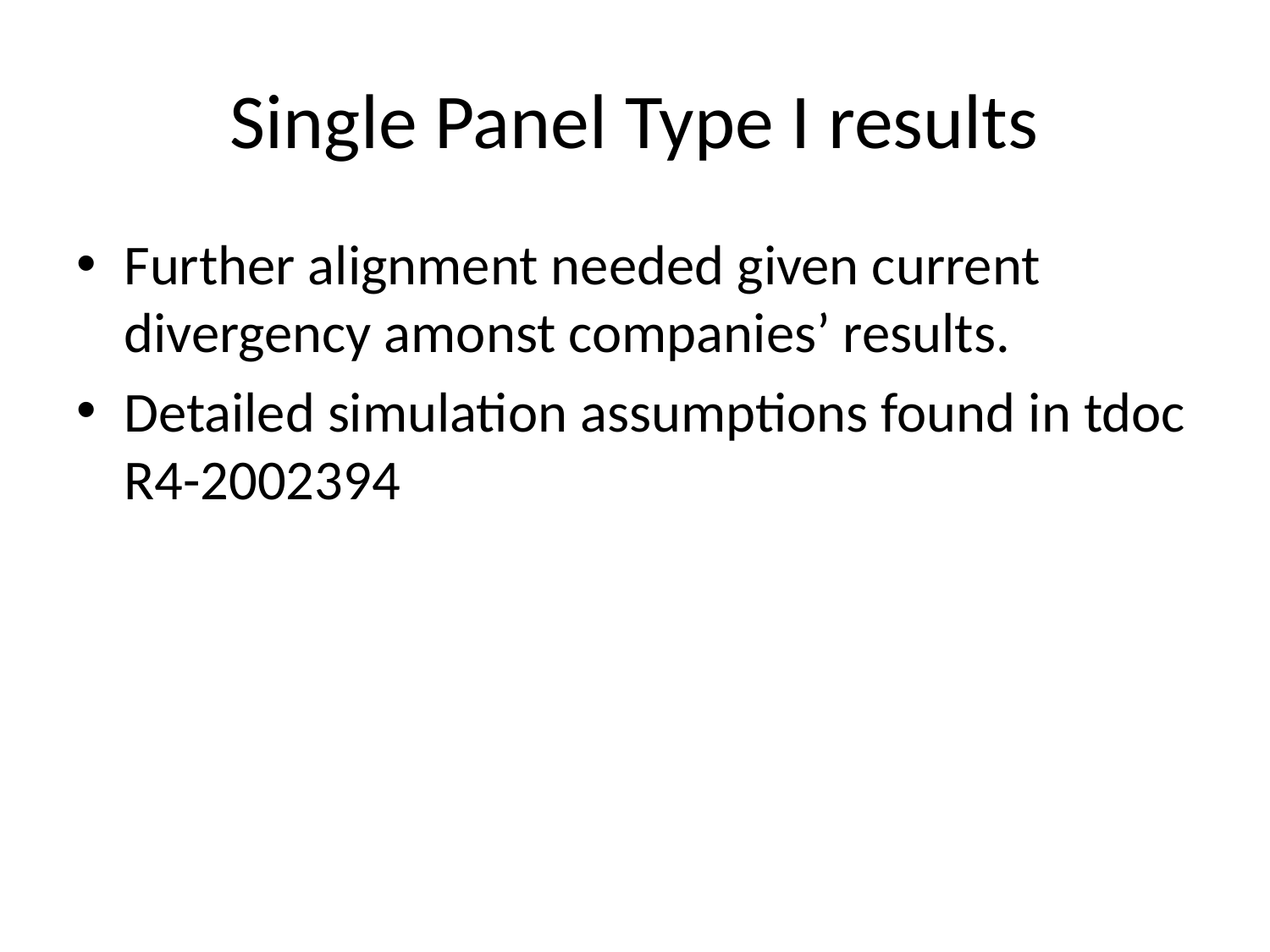

# Single Panel Type I results
Further alignment needed given current divergency amonst companies’ results.
Detailed simulation assumptions found in tdoc R4-2002394